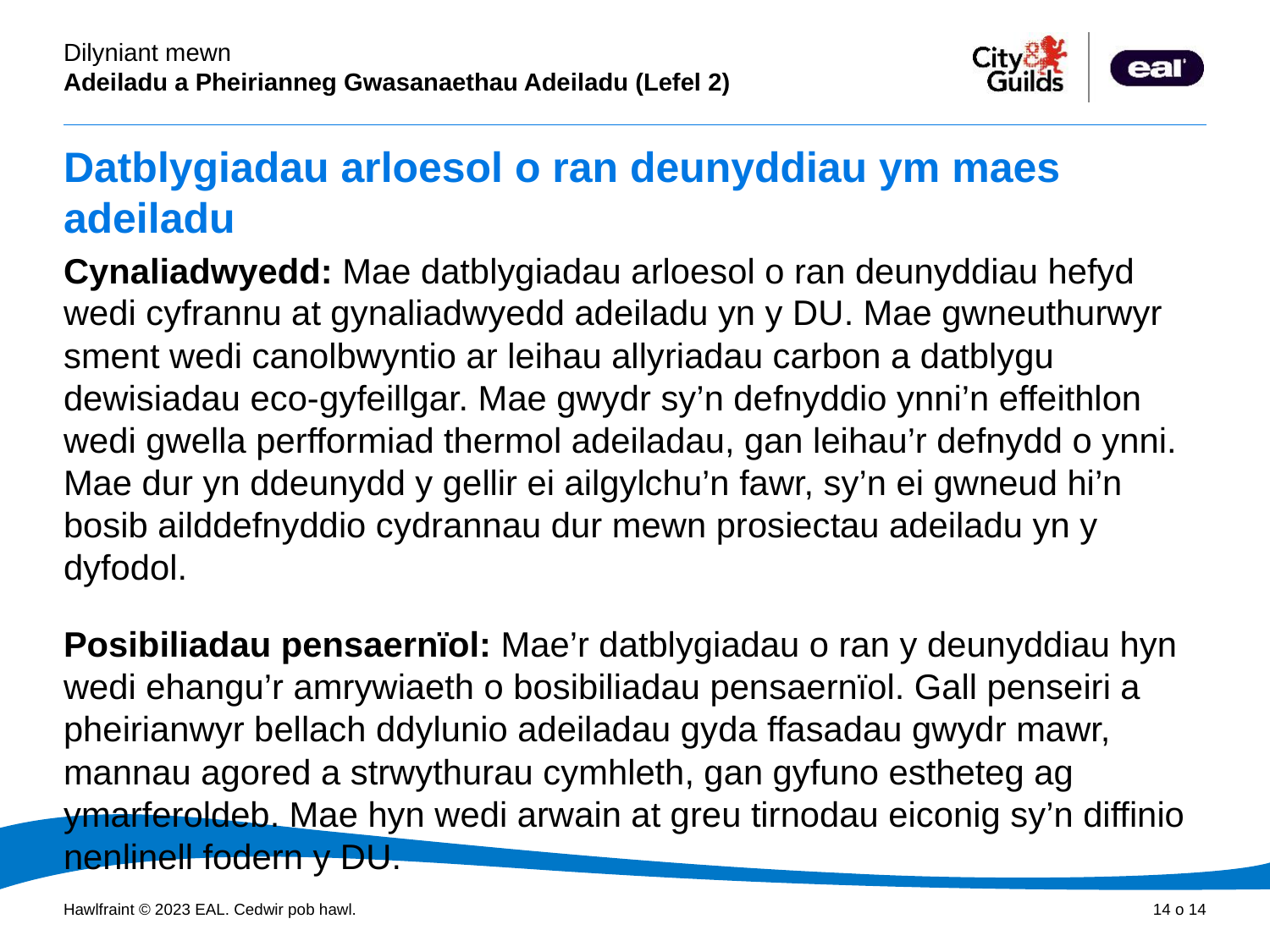

# Datblygiadau arloesol o ran deunyddiau ym maes adeiladu

Cynaliadwyedd: Mae datblygiadau arloesol o ran deunyddiau hefyd wedi cyfrannu at gynaliadwyedd adeiladu yn y DU. Mae gwneuthurwyr sment wedi canolbwyntio ar leihau allyriadau carbon a datblygu dewisiadau eco-gyfeillgar. Mae gwydr sy’n defnyddio ynni’n effeithlon wedi gwella perfformiad thermol adeiladau, gan leihau’r defnydd o ynni. Mae dur yn ddeunydd y gellir ei ailgylchu’n fawr, sy’n ei gwneud hi’n bosib ailddefnyddio cydrannau dur mewn prosiectau adeiladu yn y dyfodol.
Posibiliadau pensaernïol: Mae’r datblygiadau o ran y deunyddiau hyn wedi ehangu’r amrywiaeth o bosibiliadau pensaernïol. Gall penseiri a pheirianwyr bellach ddylunio adeiladau gyda ffasadau gwydr mawr, mannau agored a strwythurau cymhleth, gan gyfuno estheteg ag ymarferoldeb. Mae hyn wedi arwain at greu tirnodau eiconig sy’n diffinio nenlinell fodern y DU.